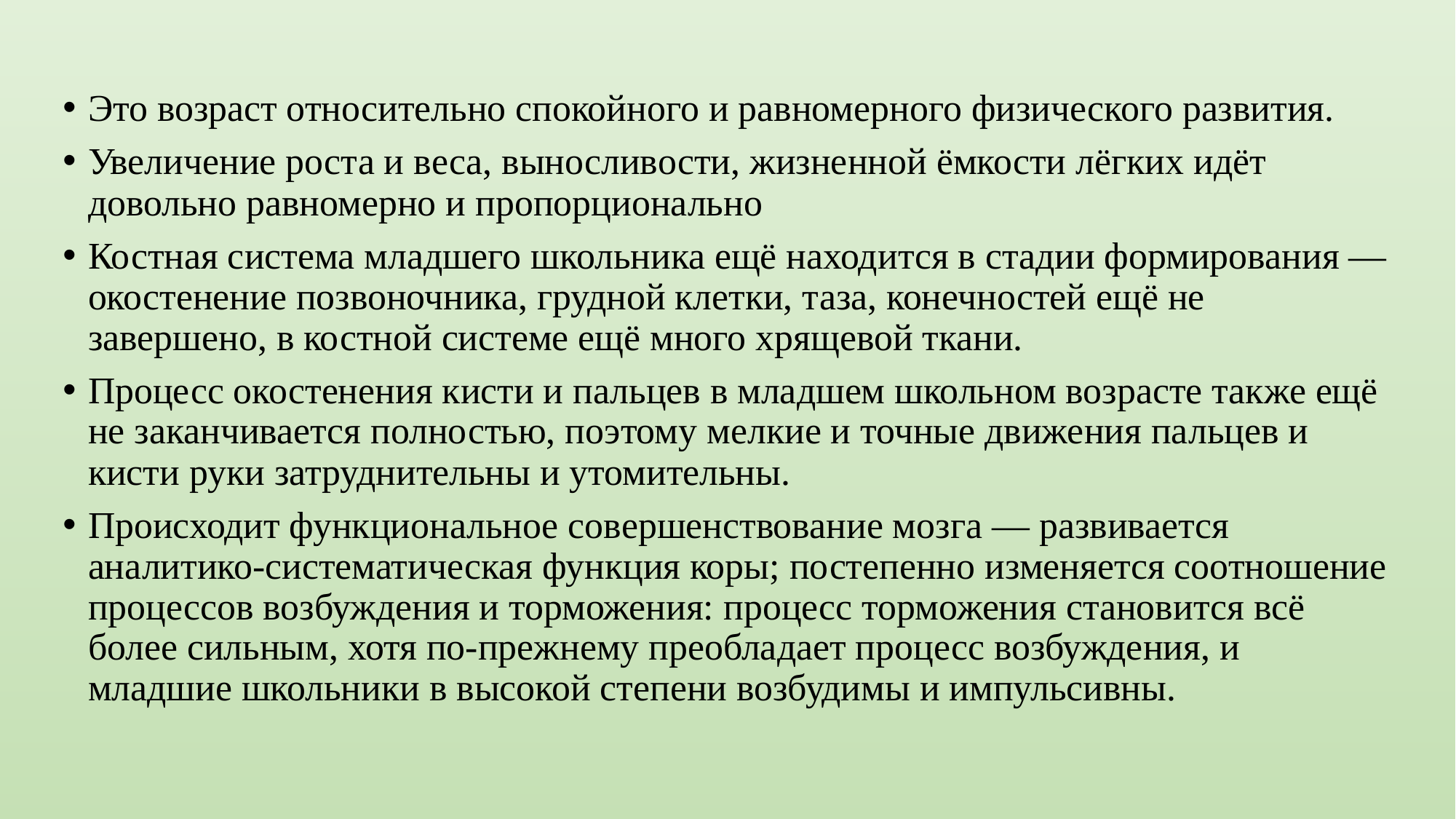

Это возраст относительно спокойного и равномерного физического развития.
Увеличение роста и веса, выносливости, жизненной ёмкости лёгких идёт довольно равномерно и пропорционально
Костная система младшего школьника ещё находится в стадии формирования — окостенение позвоночника, грудной клетки, таза, конечностей ещё не завершено, в костной системе ещё много хрящевой ткани.
Процесс окостенения кисти и пальцев в младшем школьном возрасте также ещё не заканчивается полностью, поэтому мелкие и точные движения пальцев и кисти руки затруднительны и утомительны.
Происходит функциональное совершенствование мозга — развивается аналитико-систематическая функция коры; постепенно изменяется соотношение процессов возбуждения и торможения: процесс торможения становится всё более сильным, хотя по-прежнему преобладает процесс возбуждения, и младшие школьники в высокой степени возбудимы и импульсивны.